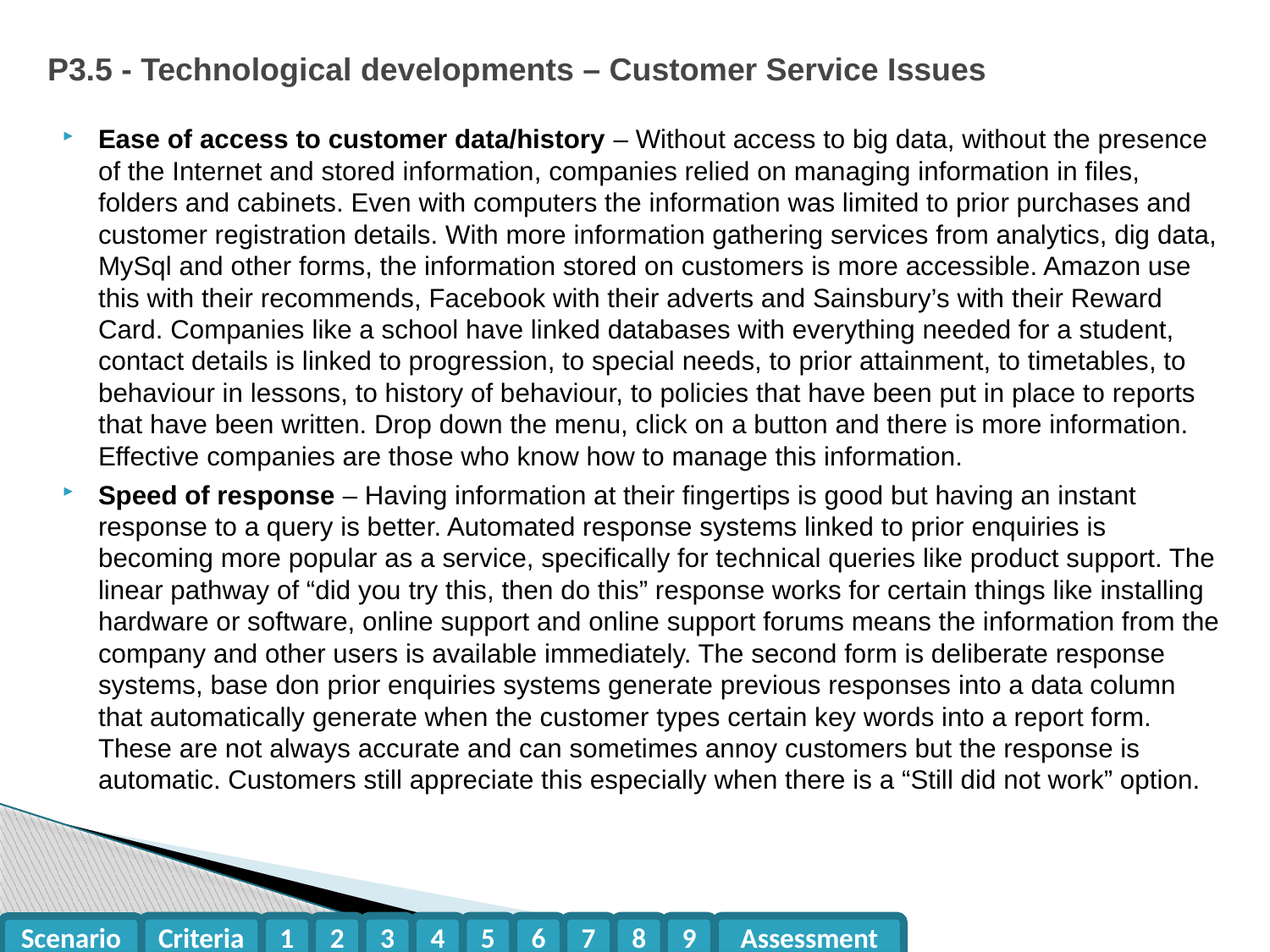

# P3.5 - Technological developments – Customer Service Issues
Ease of access to customer data/history – Without access to big data, without the presence of the Internet and stored information, companies relied on managing information in files, folders and cabinets. Even with computers the information was limited to prior purchases and customer registration details. With more information gathering services from analytics, dig data, MySql and other forms, the information stored on customers is more accessible. Amazon use this with their recommends, Facebook with their adverts and Sainsbury’s with their Reward Card. Companies like a school have linked databases with everything needed for a student, contact details is linked to progression, to special needs, to prior attainment, to timetables, to behaviour in lessons, to history of behaviour, to policies that have been put in place to reports that have been written. Drop down the menu, click on a button and there is more information. Effective companies are those who know how to manage this information.
Speed of response – Having information at their fingertips is good but having an instant response to a query is better. Automated response systems linked to prior enquiries is becoming more popular as a service, specifically for technical queries like product support. The linear pathway of “did you try this, then do this” response works for certain things like installing hardware or software, online support and online support forums means the information from the company and other users is available immediately. The second form is deliberate response systems, base don prior enquiries systems generate previous responses into a data column that automatically generate when the customer types certain key words into a report form. These are not always accurate and can sometimes annoy customers but the response is automatic. Customers still appreciate this especially when there is a “Still did not work” option.